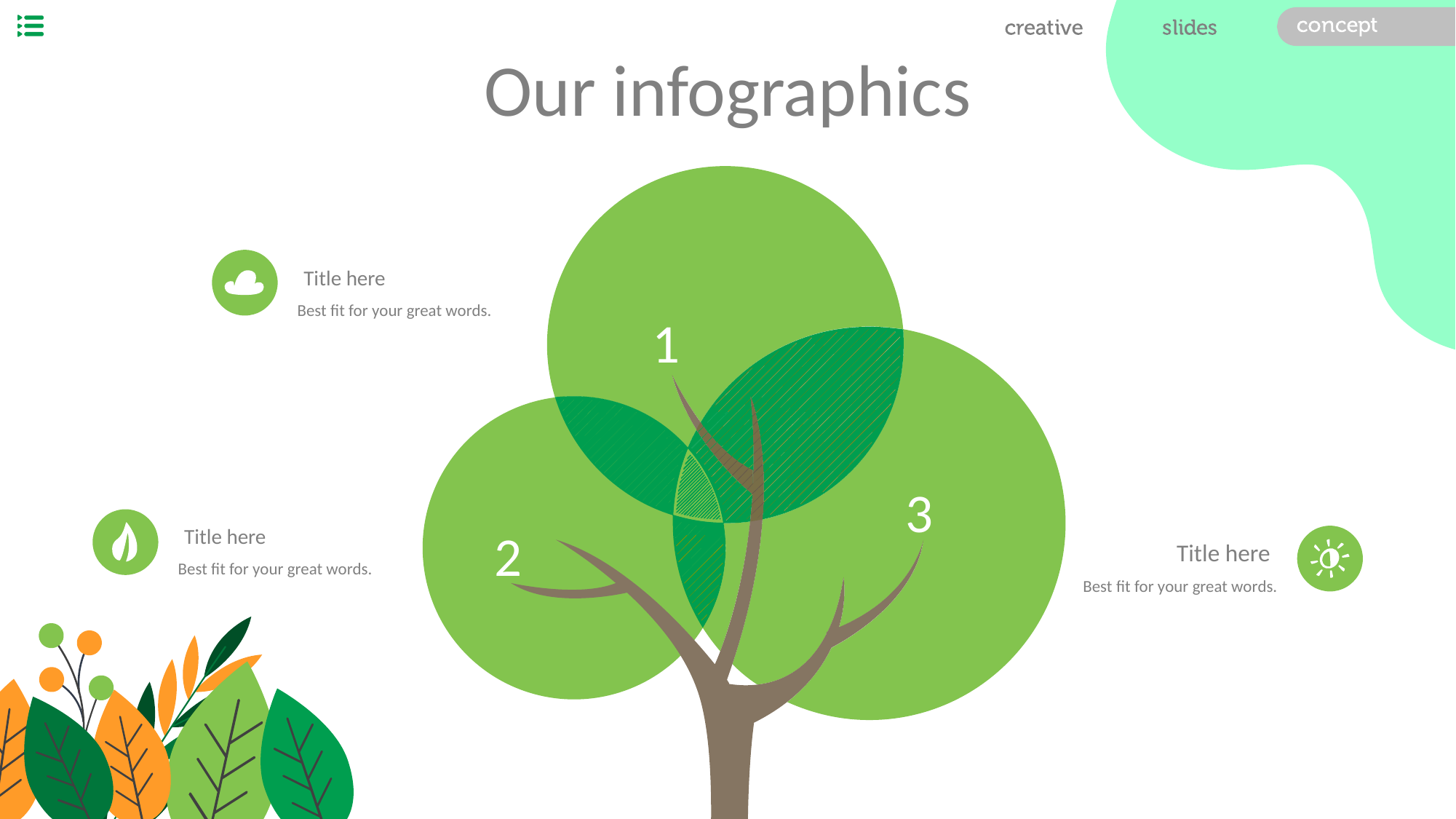

Our infographics

Title here

Best fit for your great words.
1

3

Title here

2

Title here

Best fit for your great words.

Best fit for your great words.